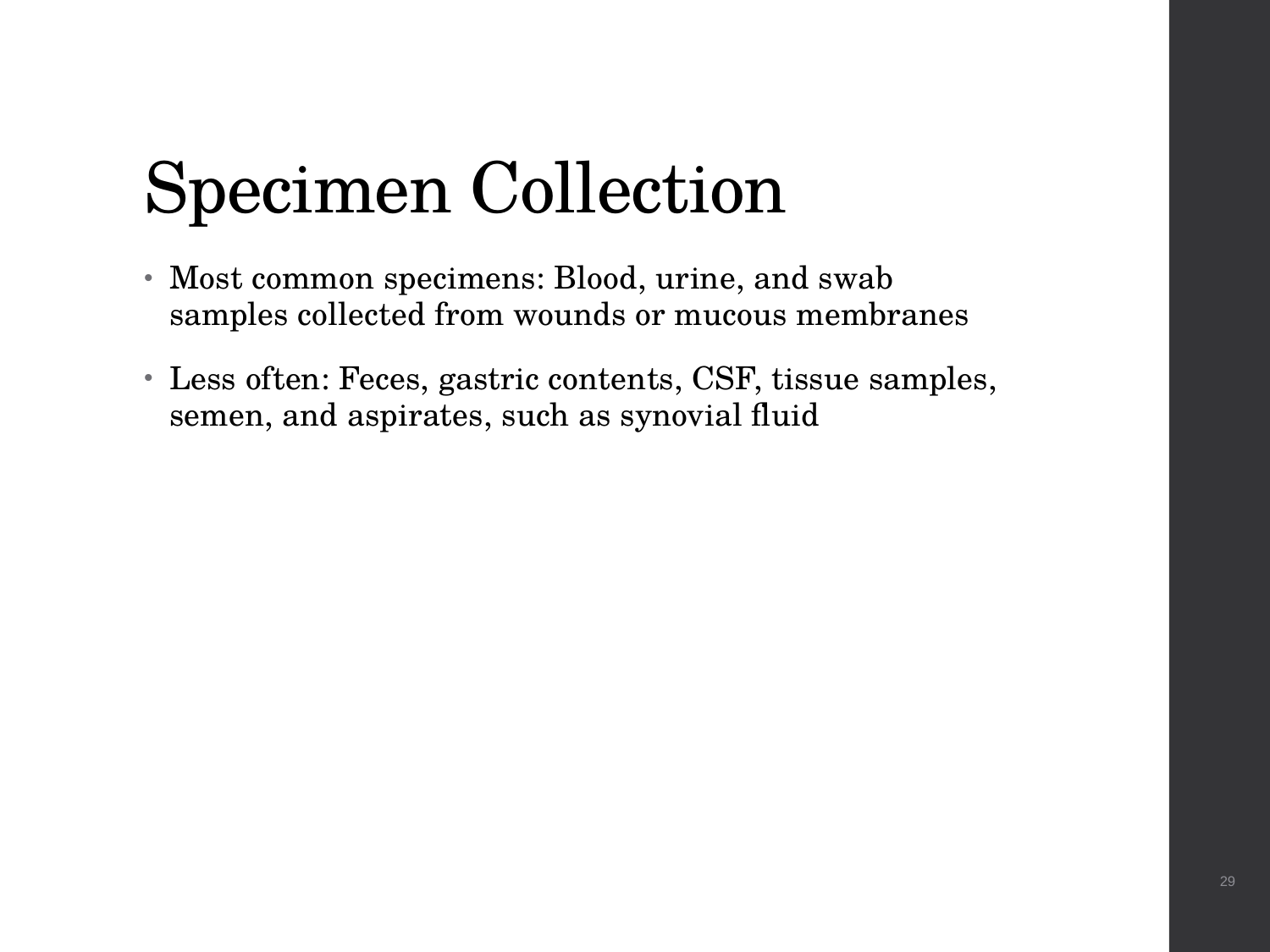

# Specimen Collection
Most common specimens: Blood, urine, and swab samples collected from wounds or mucous membranes
Less often: Feces, gastric contents, CSF, tissue samples, semen, and aspirates, such as synovial fluid
 29